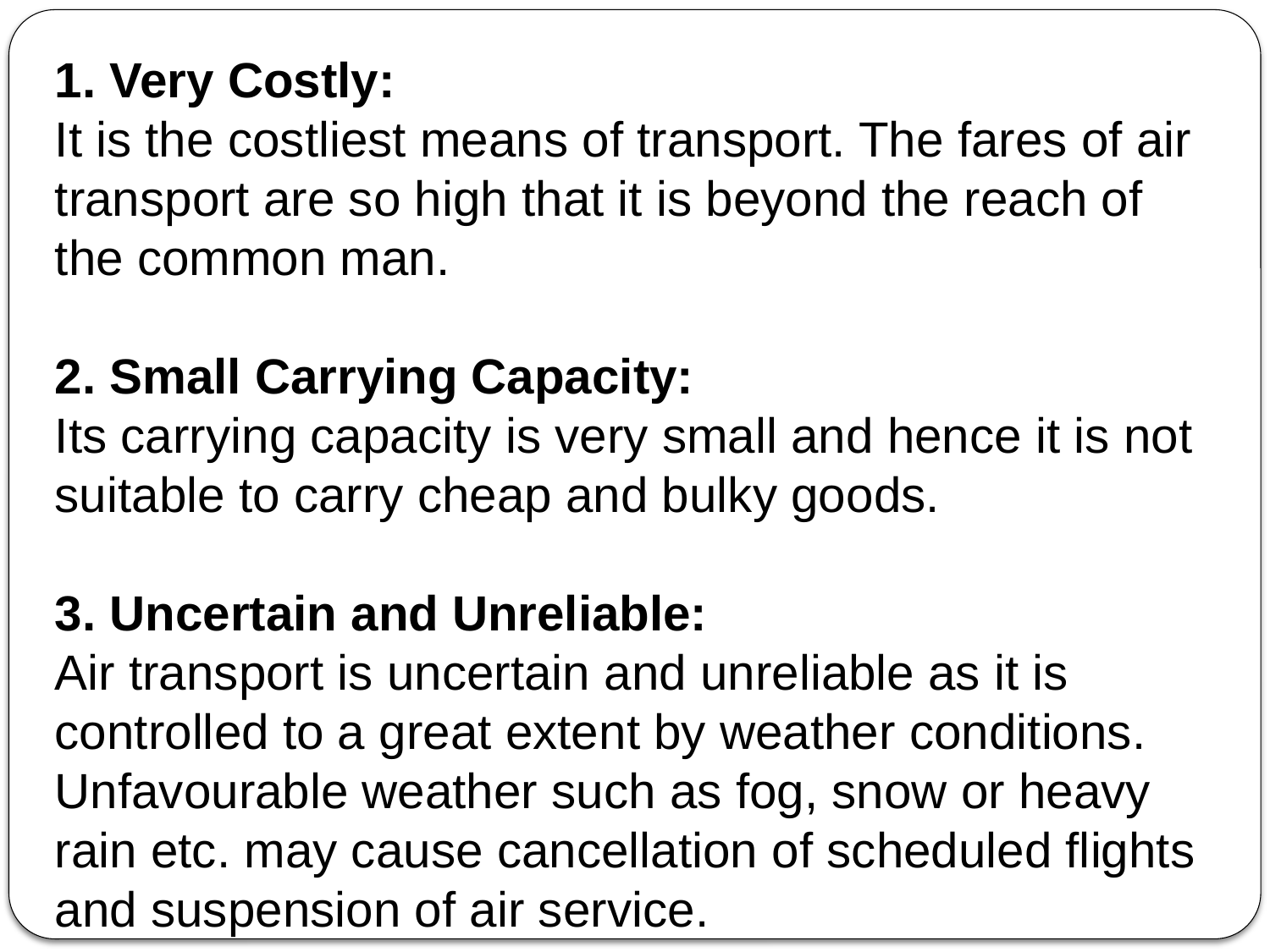

1. Very Costly:
It is the costliest means of transport. The fares of air transport are so high that it is beyond the reach of the common man.

2. Small Carrying Capacity:
Its carrying capacity is very small and hence it is not suitable to carry cheap and bulky goods.

3. Uncertain and Unreliable:
Air transport is uncertain and unreliable as it is controlled to a great extent by weather conditions. Unfavourable weather such as fog, snow or heavy rain etc. may cause cancellation of scheduled flights and suspension of air service.